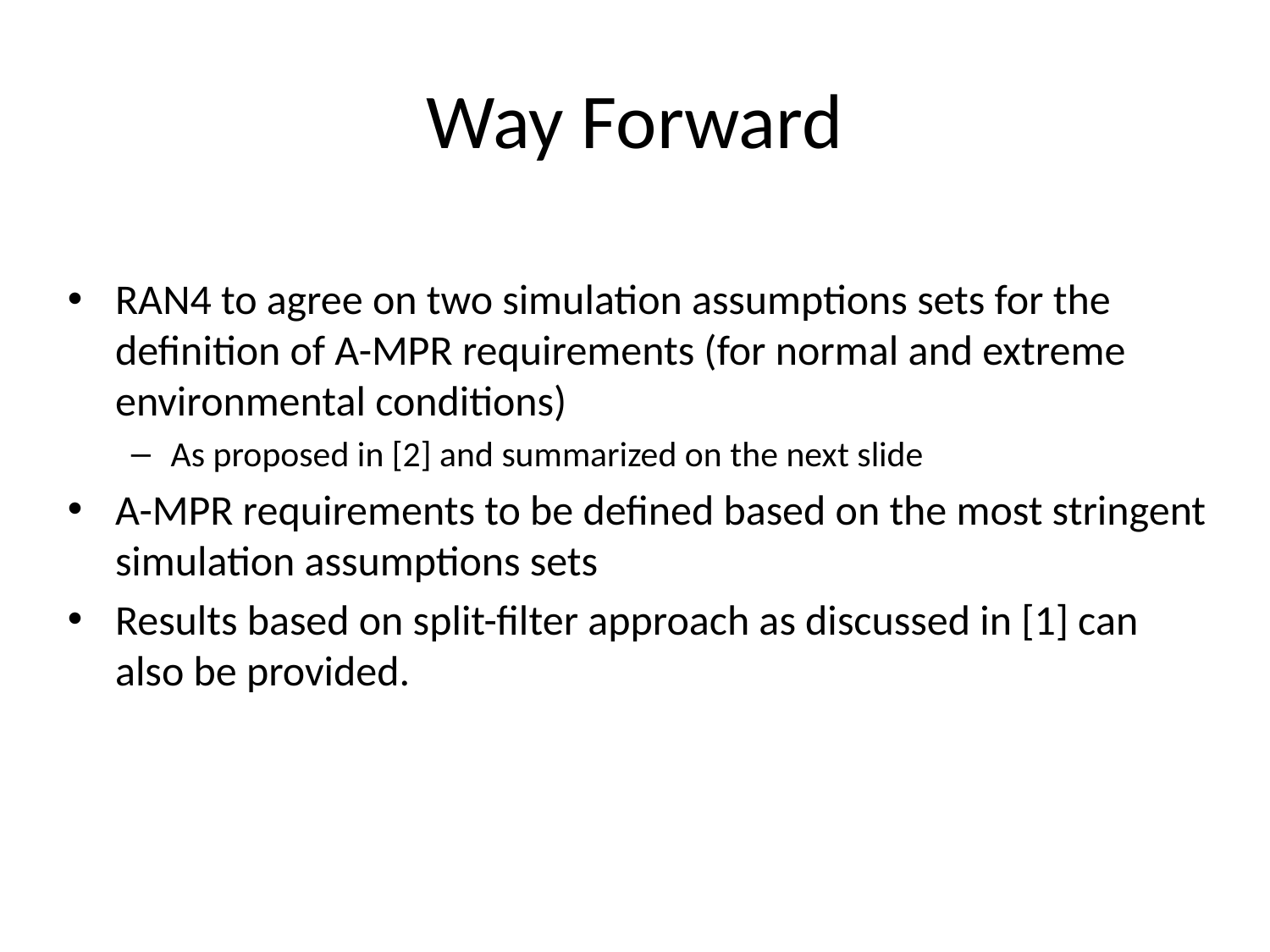

# Way Forward

RAN4 to agree on two simulation assumptions sets for the definition of A-MPR requirements (for normal and extreme environmental conditions)
As proposed in [2] and summarized on the next slide
A-MPR requirements to be defined based on the most stringent simulation assumptions sets
Results based on split-filter approach as discussed in [1] can also be provided.